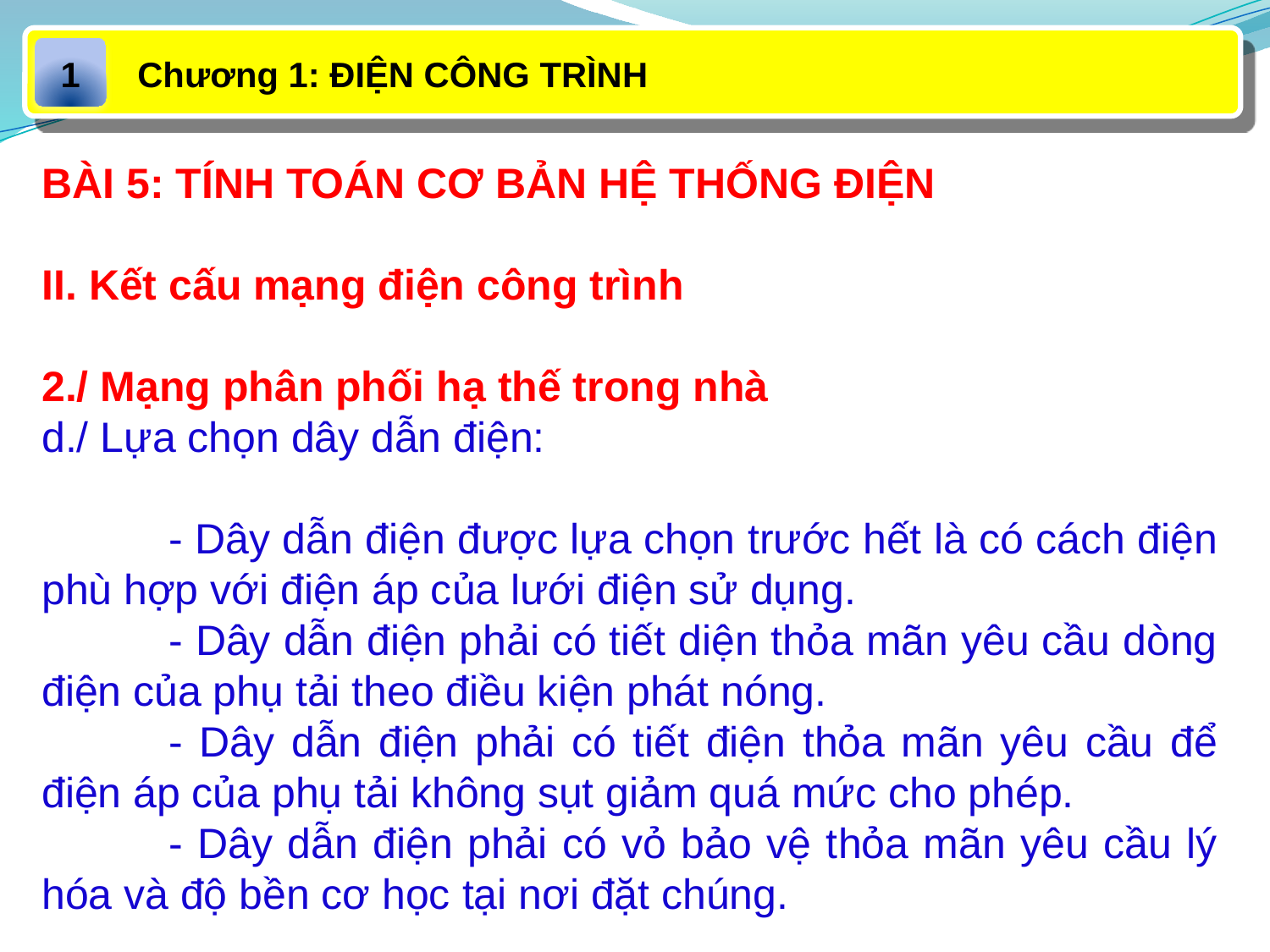

Chương 1: ĐIỆN CÔNG TRÌNH
1

BÀI 5: TÍNH TOÁN CƠ BẢN HỆ THỐNG ĐIỆN

II. Kết cấu mạng điện công trình

2./ Mạng phân phối hạ thế trong nhà
d./ Lựa chọn dây dẫn điện:

	- Dây dẫn điện được lựa chọn trước hết là có cách điện phù hợp với điện áp của lưới điện sử dụng.
	- Dây dẫn điện phải có tiết diện thỏa mãn yêu cầu dòng điện của phụ tải theo điều kiện phát nóng.
	- Dây dẫn điện phải có tiết điện thỏa mãn yêu cầu để điện áp của phụ tải không sụt giảm quá mức cho phép.
	- Dây dẫn điện phải có vỏ bảo vệ thỏa mãn yêu cầu lý hóa và độ bền cơ học tại nơi đặt chúng.